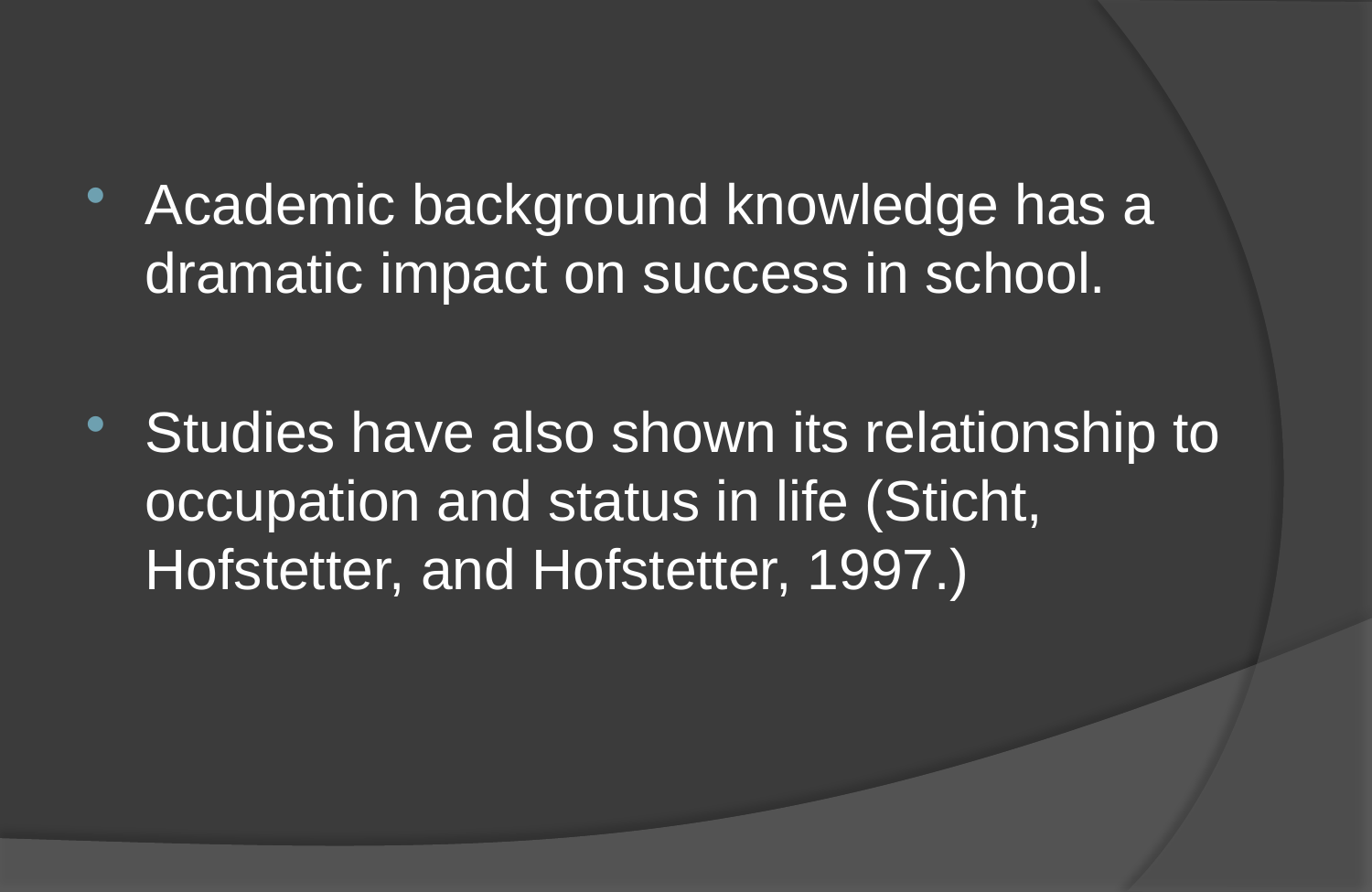

Academic background knowledge has a dramatic impact on success in school.

Studies have also shown its relationship to occupation and status in life (Sticht, Hofstetter, and Hofstetter, 1997.)